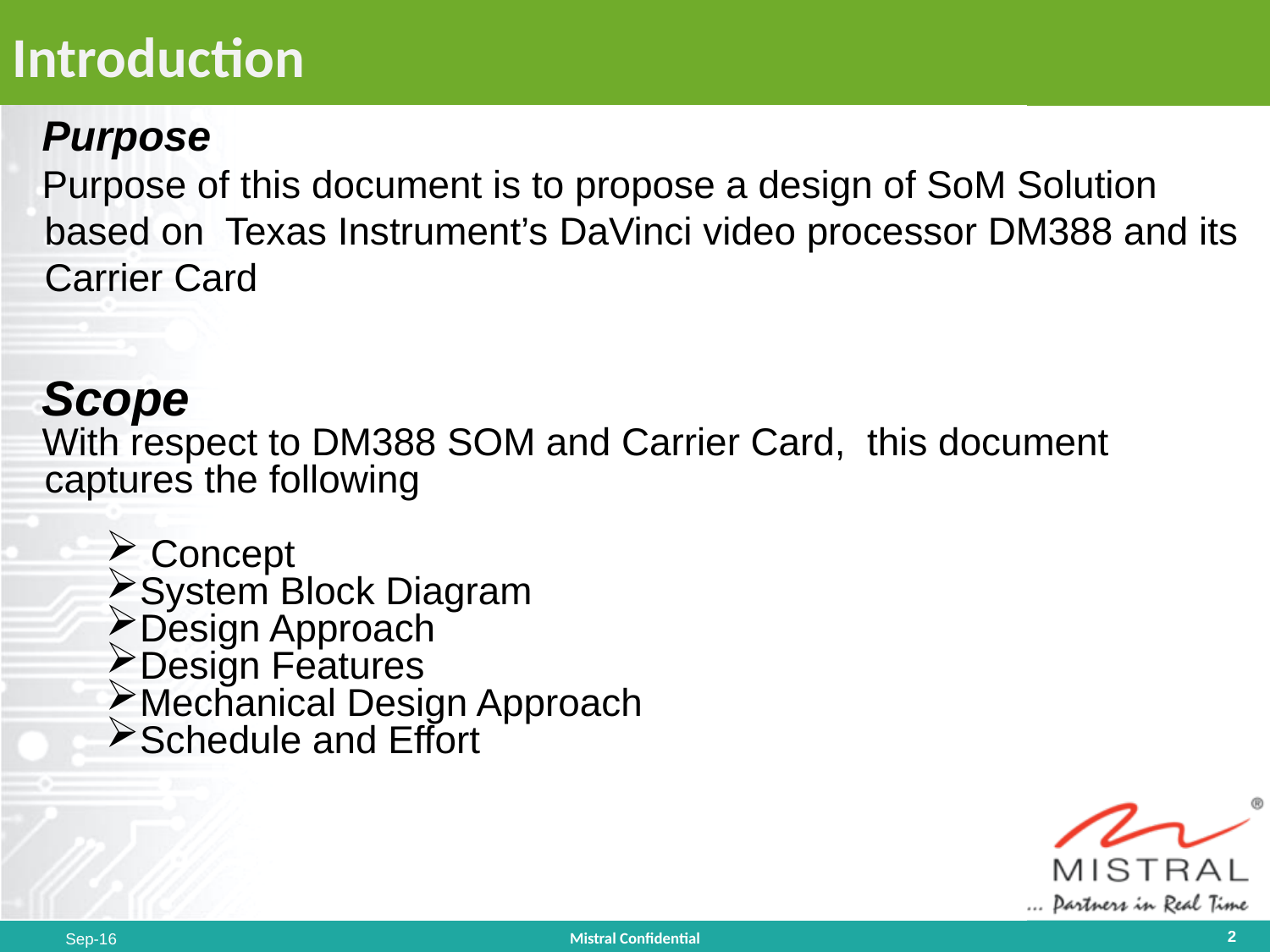

Introduction
Purpose
Purpose of this document is to propose a design of SoM Solution based on  Texas Instrument’s DaVinci video processor DM388 and its Carrier Card

Scope
With respect to DM388 SOM and Carrier Card,  this document captures the following

 Concept
System Block Diagram
Design Approach
Design Features
Mechanical Design Approach
Schedule and Effort
2
Mistral Confidential
Sep-16